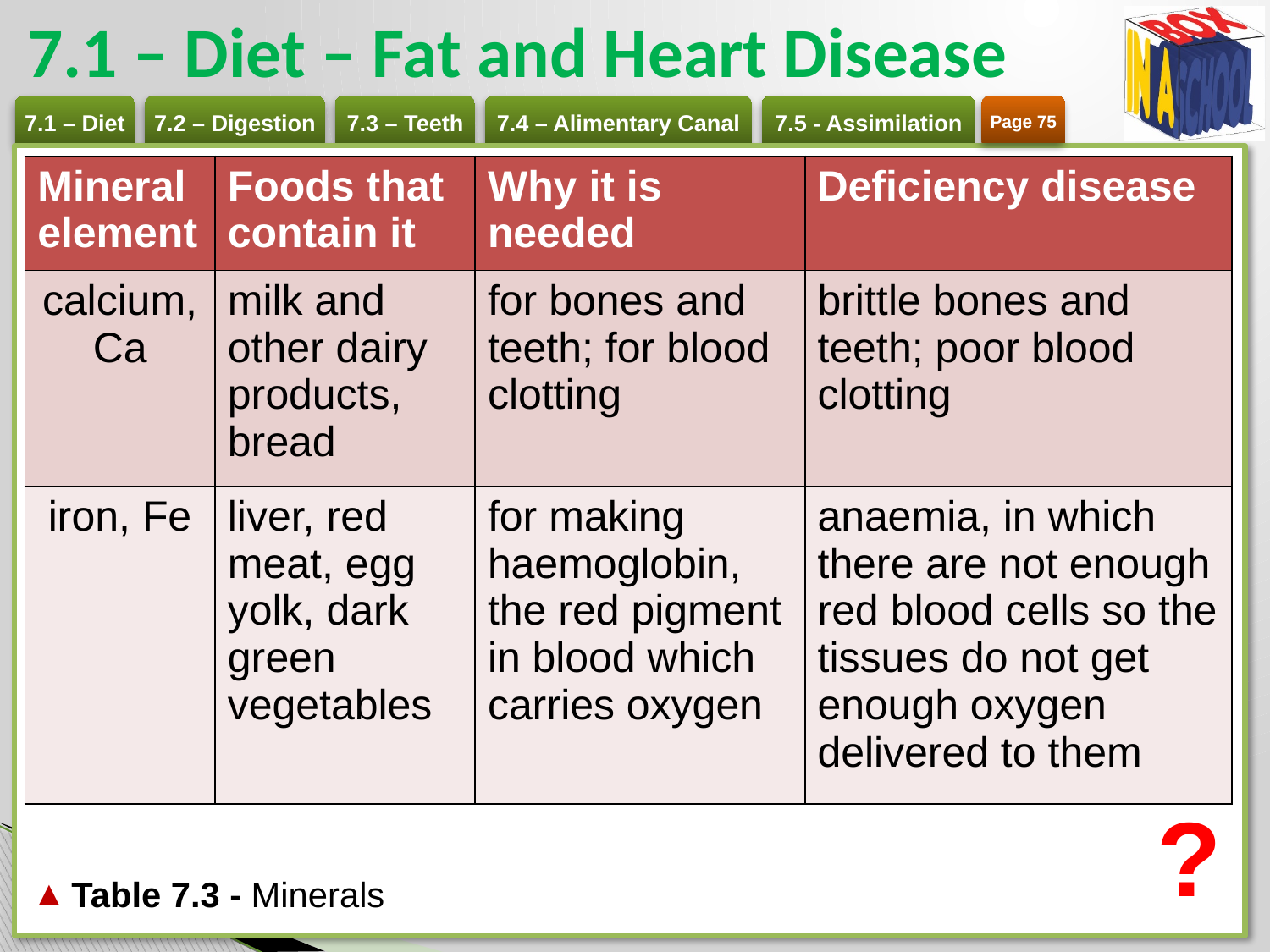

# 7.1 – Diet – Fat and Heart Disease
Page 75
| Mineral element | Foods that contain it | Why it is needed | Deficiency disease |
| --- | --- | --- | --- |
| calcium, Ca | milk and other dairy products, bread | for bones and teeth; for blood clotting | brittle bones and teeth; poor blood clotting |
| iron, Fe | liver, red meat, egg yolk, dark green vegetables | for making haemoglobin, the red pigment in blood which carries oxygen | anaemia, in which there are not enough red blood cells so the tissues do not get enough oxygen delivered to them |
?
Table 7.3 - Minerals